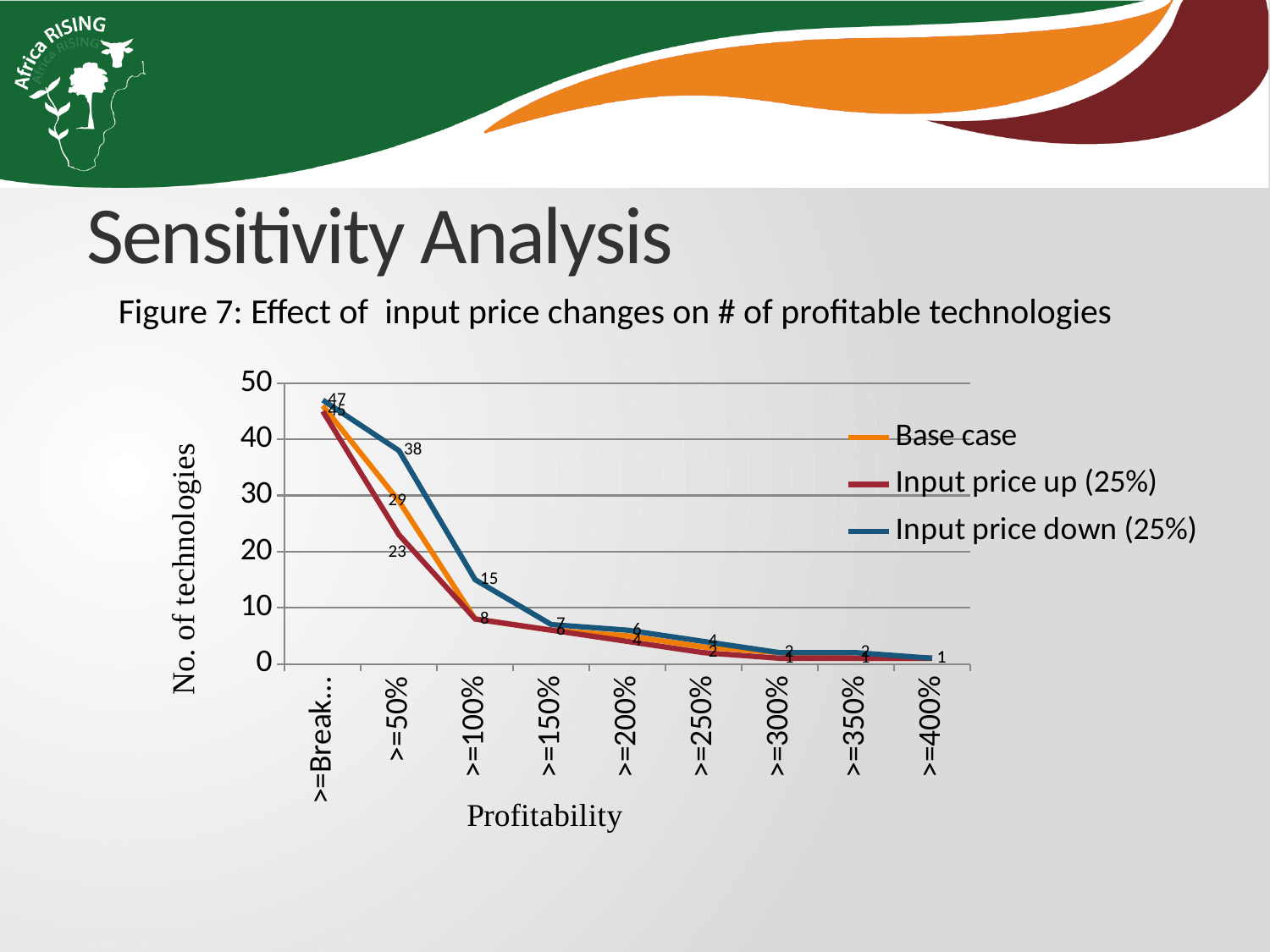

# Sensitivity Analysis
Figure 7: Effect of  input price changes on # of profitable technologies

### Chart

| Category | Base case | Input price up (25%) | Input price down (25%) |
|---|---|---|---|
| >=Breakeven | 46.0 | 45.0 | 47.0 |
| >=50% | 29.0 | 23.0 | 38.0 |
| >=100% | 8.0 | 8.0 | 15.0 |
| >=150% | 6.0 | 6.0 | 7.0 |
| >=200% | 5.0 | 4.0 | 6.0 |
| >=250% | 3.0 | 2.0 | 4.0 |
| >=300% | 2.0 | 1.0 | 2.0 |
| >=350% | 1.0 | 1.0 | 2.0 |
| >=400% | 1.0 | 1.0 | 1.0 |